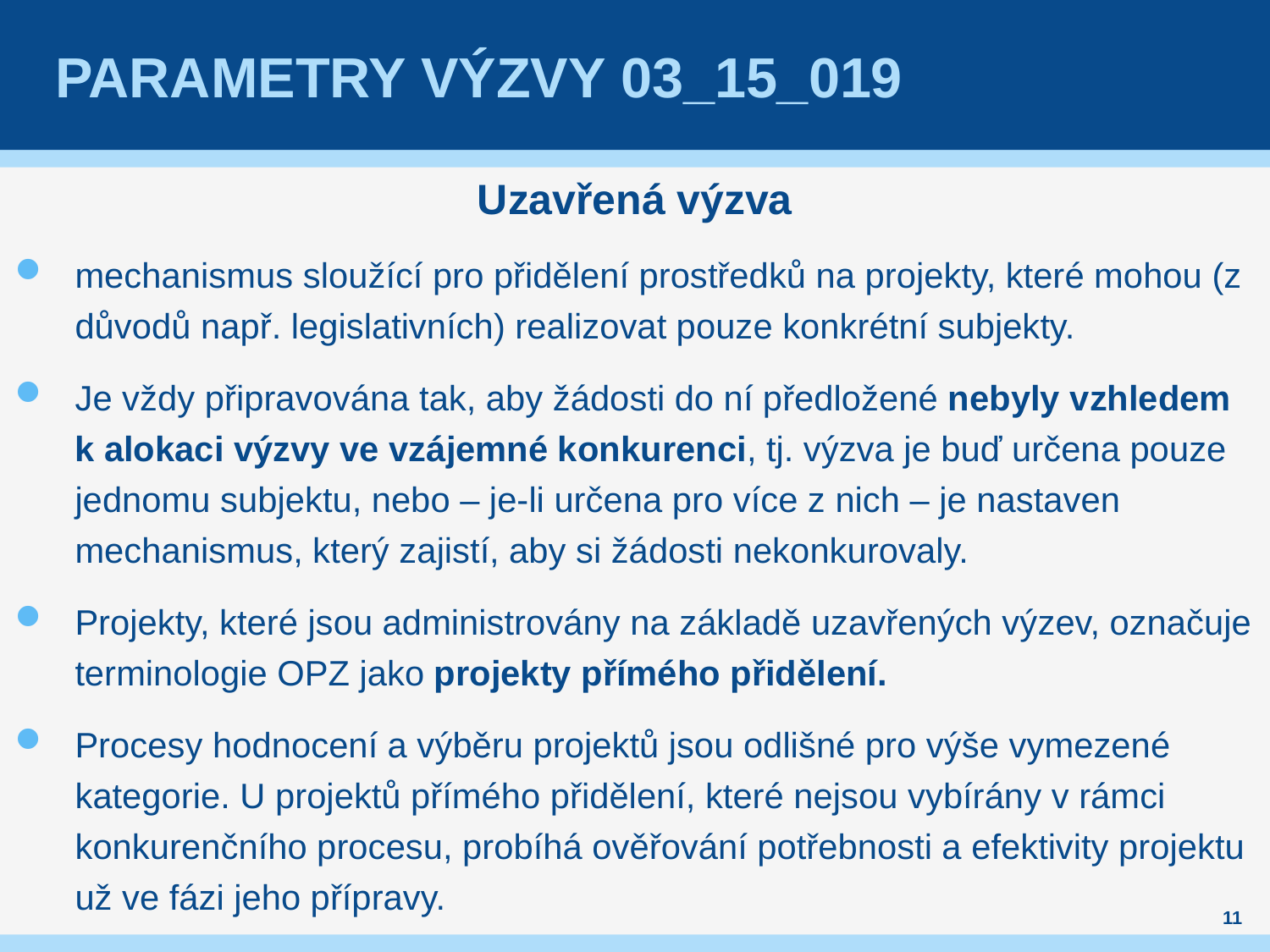

# Parametry výzvy 03_15_019
Uzavřená výzva
mechanismus sloužící pro přidělení prostředků na projekty, které mohou (z důvodů např. legislativních) realizovat pouze konkrétní subjekty.
Je vždy připravována tak, aby žádosti do ní předložené nebyly vzhledem k alokaci výzvy ve vzájemné konkurenci, tj. výzva je buď určena pouze jednomu subjektu, nebo – je-li určena pro více z nich – je nastaven mechanismus, který zajistí, aby si žádosti nekonkurovaly.
Projekty, které jsou administrovány na základě uzavřených výzev, označuje terminologie OPZ jako projekty přímého přidělení.
Procesy hodnocení a výběru projektů jsou odlišné pro výše vymezené kategorie. U projektů přímého přidělení, které nejsou vybírány v rámci konkurenčního procesu, probíhá ověřování potřebnosti a efektivity projektu už ve fázi jeho přípravy.

11